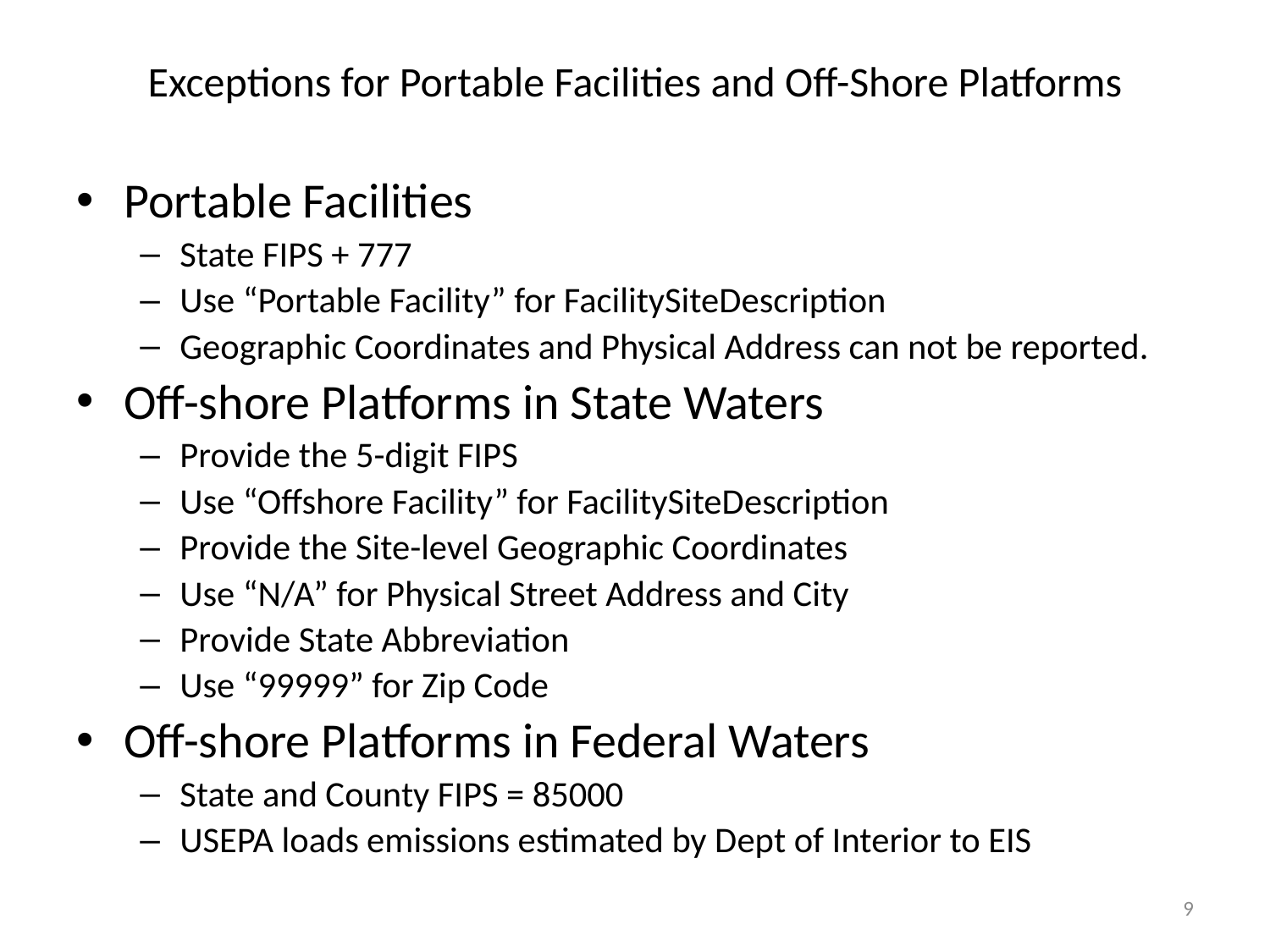

# Exceptions for Portable Facilities and Off-Shore Platforms
Portable Facilities
State FIPS + 777
Use “Portable Facility” for FacilitySiteDescription
Geographic Coordinates and Physical Address can not be reported.
Off-shore Platforms in State Waters
Provide the 5-digit FIPS
Use “Offshore Facility” for FacilitySiteDescription
Provide the Site-level Geographic Coordinates
Use “N/A” for Physical Street Address and City
Provide State Abbreviation
Use “99999” for Zip Code
Off-shore Platforms in Federal Waters
State and County FIPS = 85000
USEPA loads emissions estimated by Dept of Interior to EIS
9